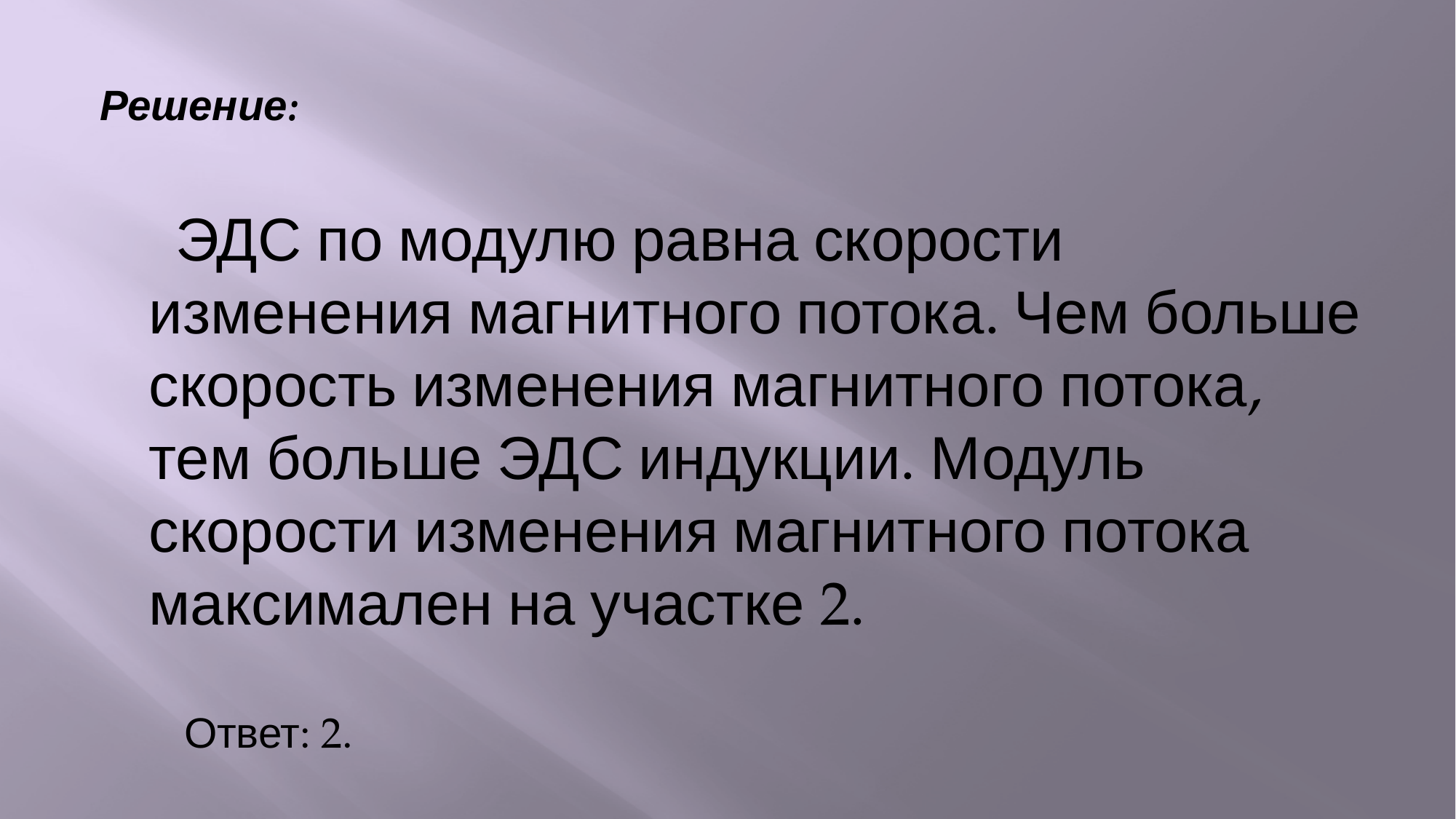

#
Решение:

     ЭДС по модулю равна скорости изменения магнитного потока. Чем больше скорость изменения магнитного потока, тем больше ЭДС индукции. Модуль скорости изменения магнитного потока максимален на участке 2.

        Ответ: 2.